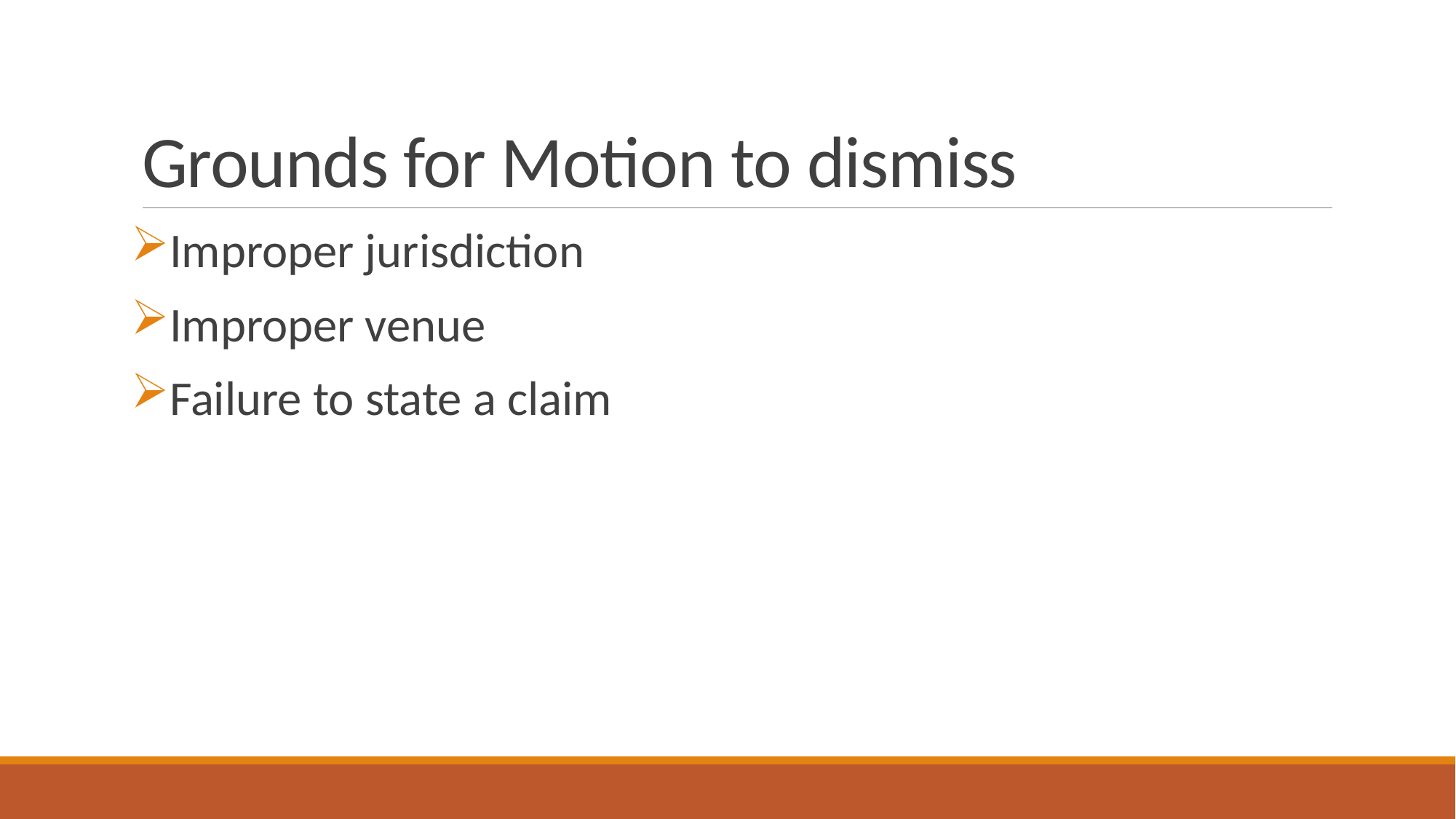

# Grounds for Motion to dismiss
Improper jurisdiction
Improper venue
Failure to state a claim